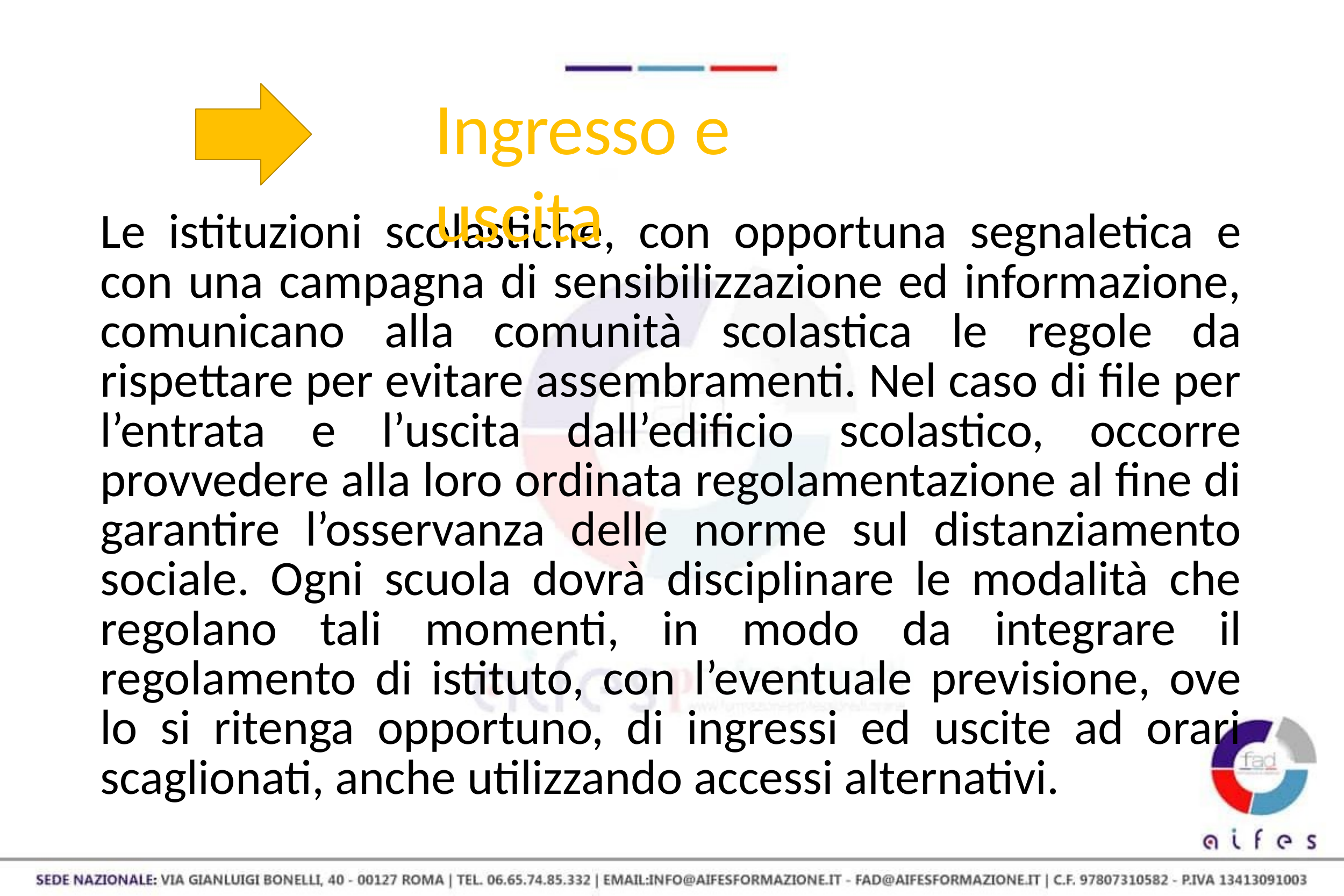

# Ingresso e uscita

Le istituzioni scolastiche, con opportuna segnaletica e con una campagna di sensibilizzazione ed informazione, comunicano alla comunità scolastica le regole da rispettare per evitare assembramenti. Nel caso di file per l’entrata e l’uscita dall’edificio scolastico, occorre provvedere alla loro ordinata regolamentazione al fine di garantire l’osservanza delle norme sul distanziamento sociale. Ogni scuola dovrà disciplinare le modalità che regolano tali momenti, in modo da integrare il regolamento di istituto, con l’eventuale previsione, ove lo si ritenga opportuno, di ingressi ed uscite ad orari scaglionati, anche utilizzando accessi alternativi.